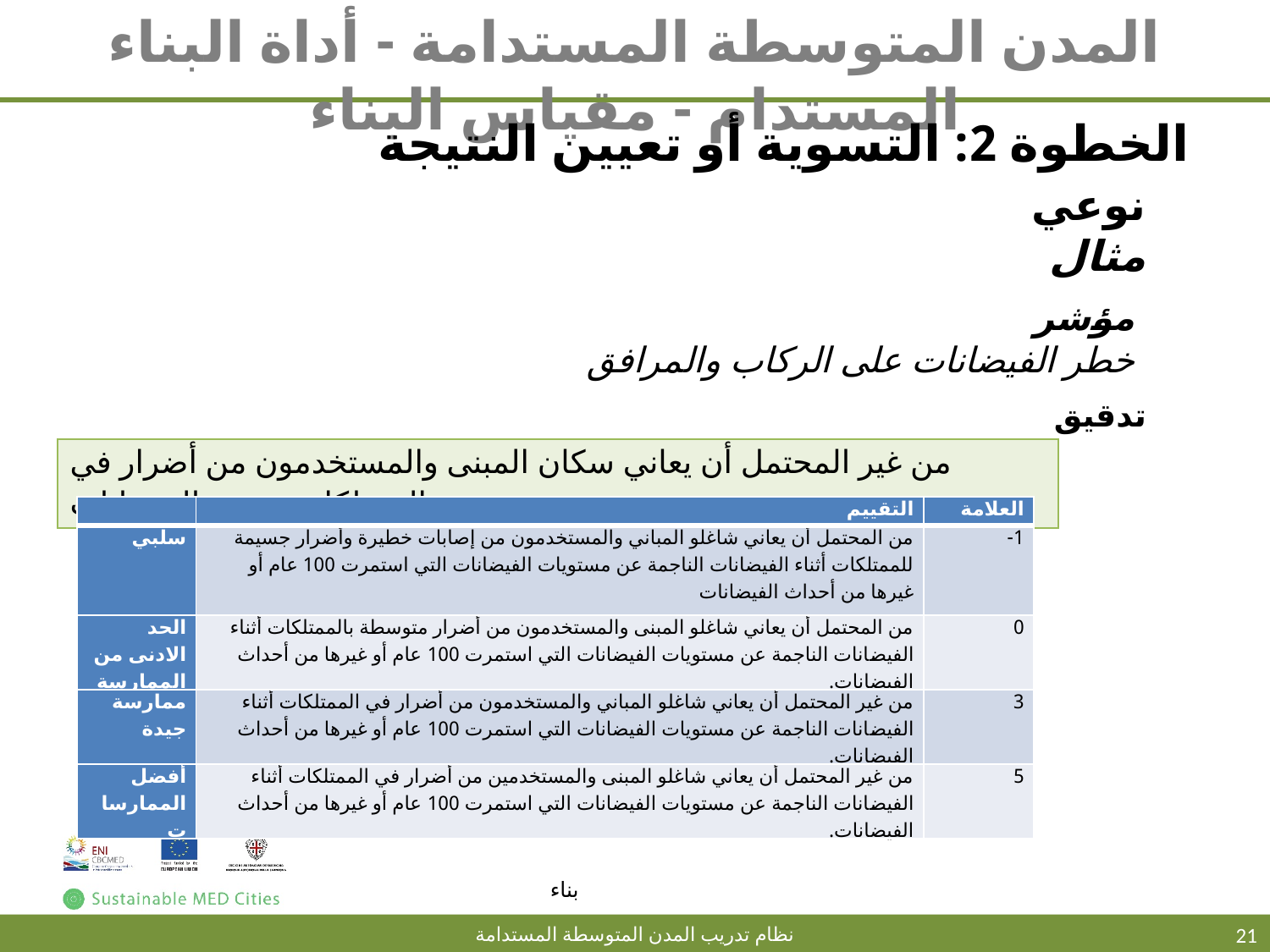

# المدن المتوسطة المستدامة - أداة البناء المستدام - مقياس البناء
الخطوة 2: التسوية أو تعيين النتيجة
نوعي
مثال
مؤشر
خطر الفيضانات على الركاب والمرافق
تدقيق
| من غير المحتمل أن يعاني سكان المبنى والمستخدمون من أضرار في الممتلكات بسبب الفيضانات |
| --- |
|  | التقييم | العلامة |
| --- | --- | --- |
| سلبي | من المحتمل أن يعاني شاغلو المباني والمستخدمون من إصابات خطيرة وأضرار جسيمة للممتلكات أثناء الفيضانات الناجمة عن مستويات الفيضانات التي استمرت 100 عام أو غيرها من أحداث الفيضانات | 1- |
| الحد الادنى من الممارسة | من المحتمل أن يعاني شاغلو المبنى والمستخدمون من أضرار متوسطة بالممتلكات أثناء الفيضانات الناجمة عن مستويات الفيضانات التي استمرت 100 عام أو غيرها من أحداث الفيضانات. | 0 |
| ممارسة جيدة | من غير المحتمل أن يعاني شاغلو المباني والمستخدمون من أضرار في الممتلكات أثناء الفيضانات الناجمة عن مستويات الفيضانات التي استمرت 100 عام أو غيرها من أحداث الفيضانات. | 3 |
| أفضل الممارسات | من غير المحتمل أن يعاني شاغلو المبنى والمستخدمين من أضرار في الممتلكات أثناء الفيضانات الناجمة عن مستويات الفيضانات التي استمرت 100 عام أو غيرها من أحداث الفيضانات. | 5 |

21